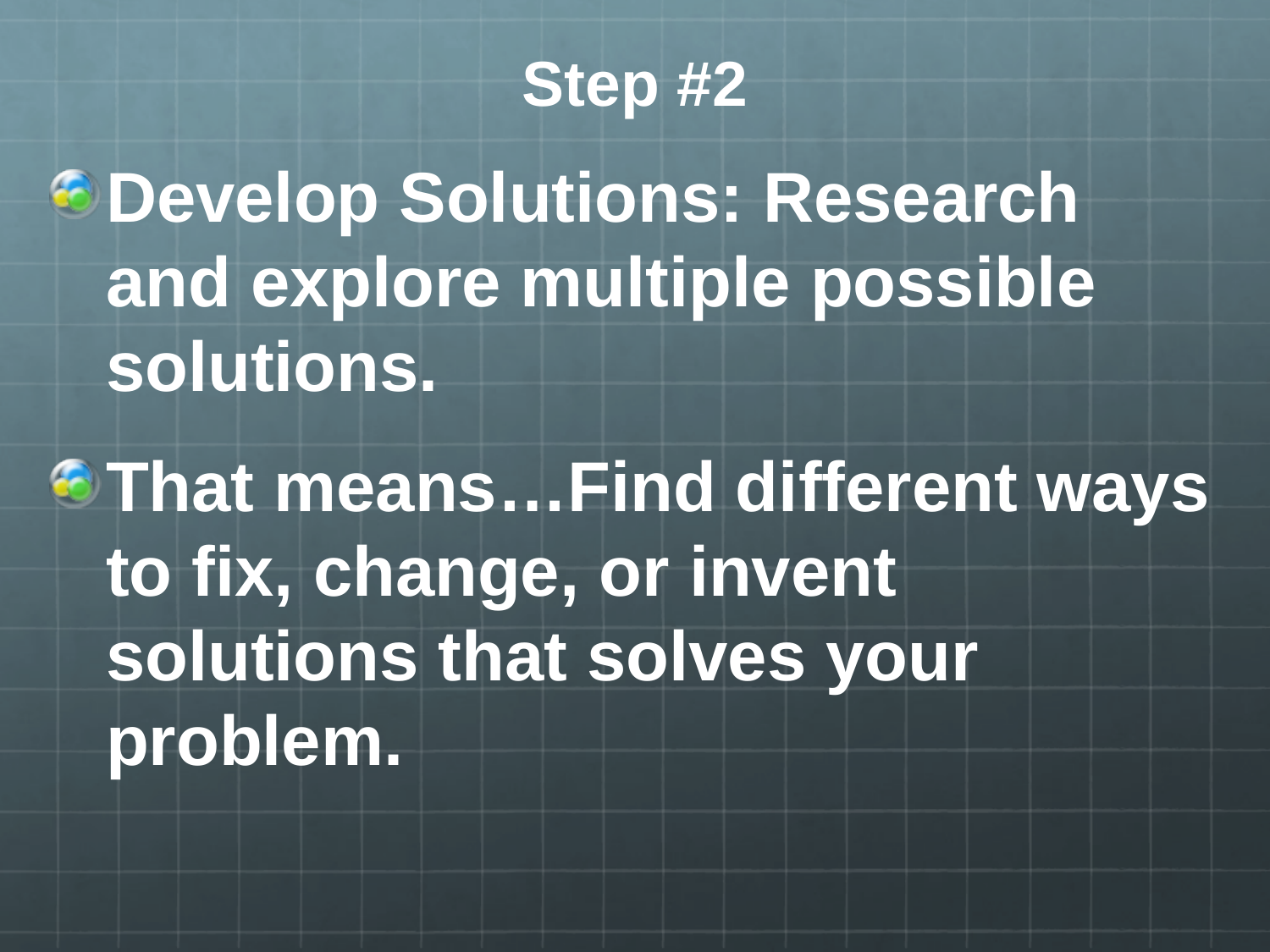

# Step #2
Develop Solutions: Research and explore multiple possible solutions.
That means…Find different ways to fix, change, or invent solutions that solves your problem.